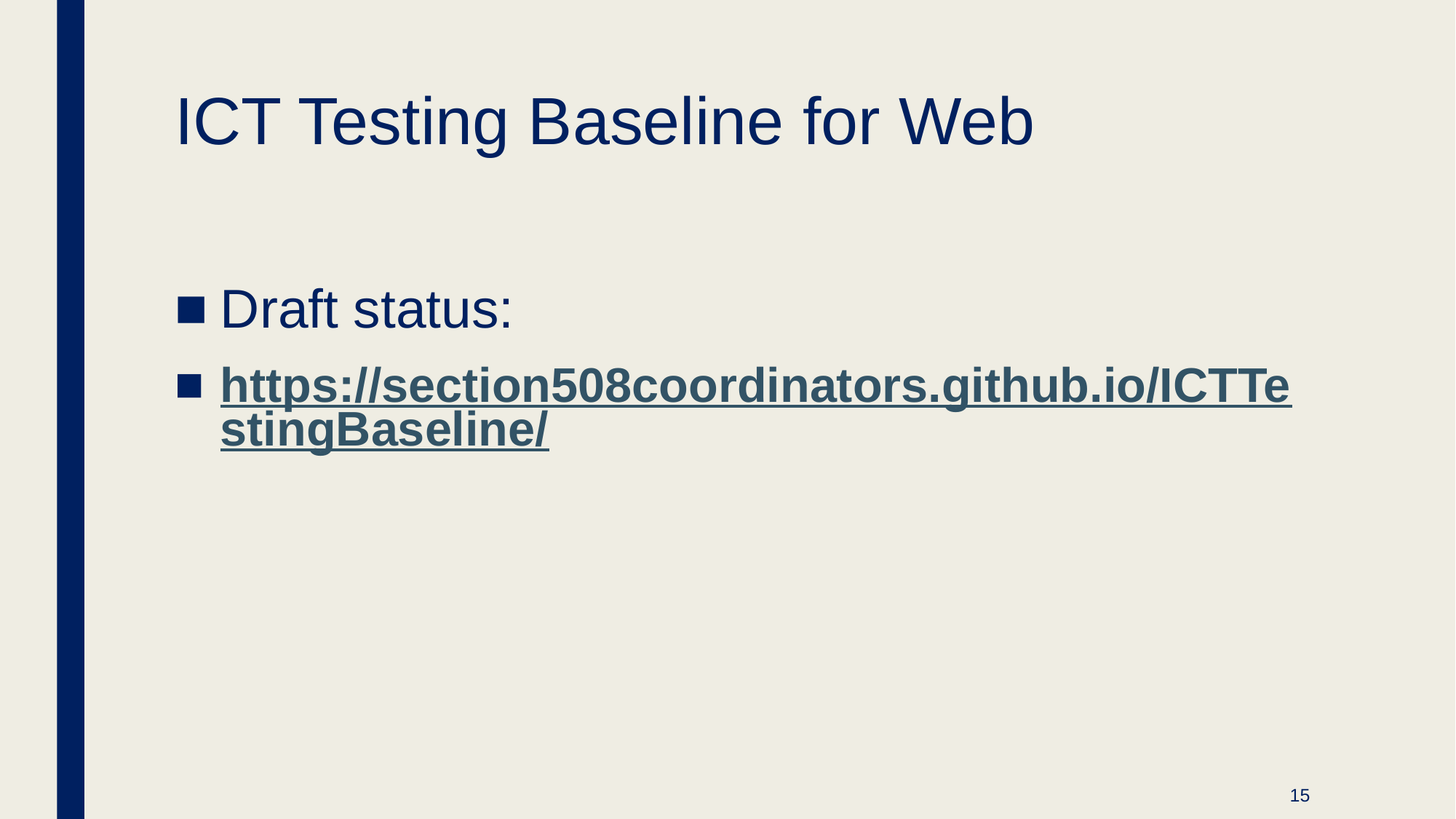

# ICT Testing Baseline for Web
Draft status:
https://section508coordinators.github.io/ICTTestingBaseline/
15